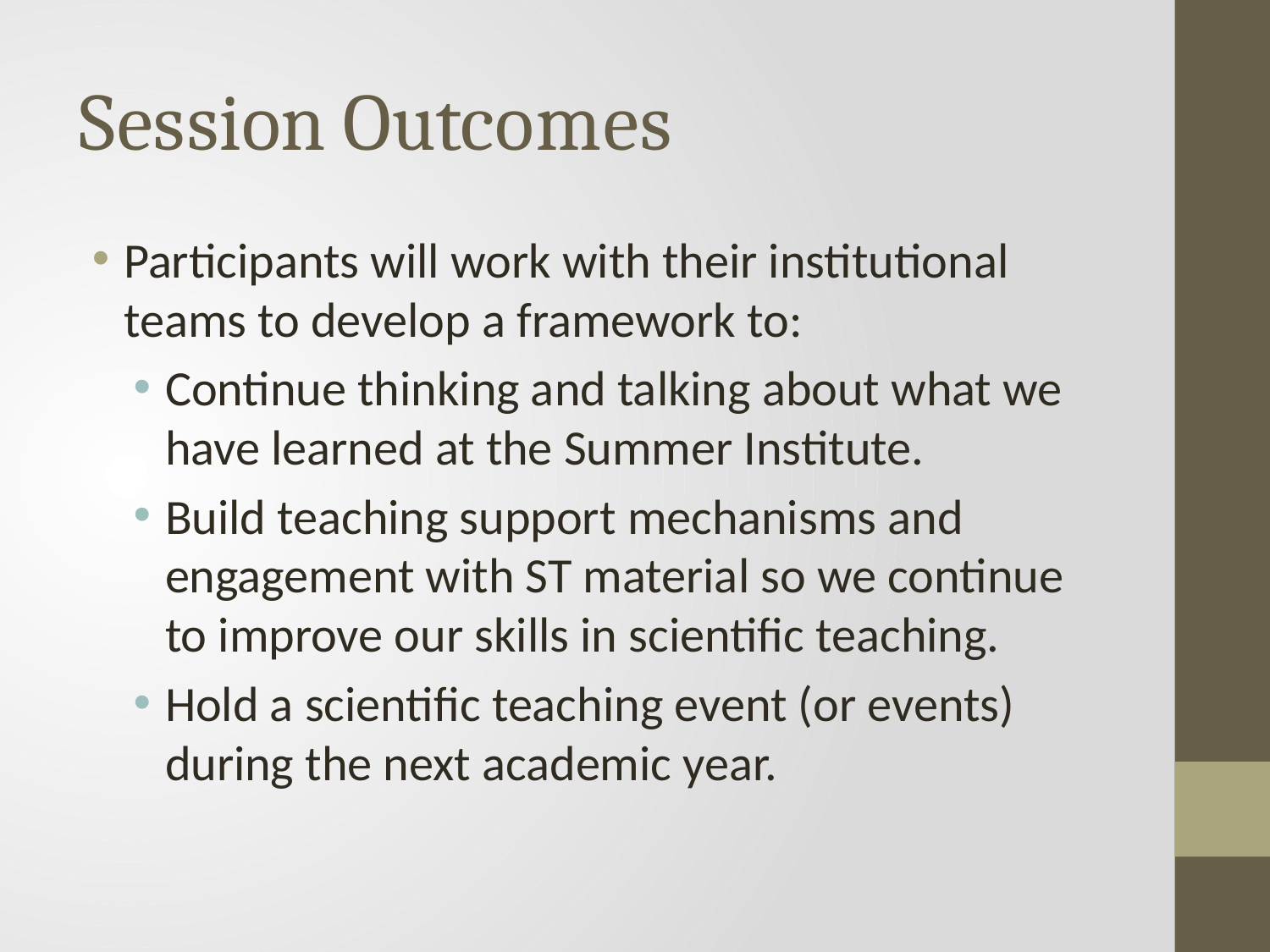

# Session Outcomes
Participants will work with their institutional teams to develop a framework to:
Continue thinking and talking about what we have learned at the Summer Institute.
Build teaching support mechanisms and engagement with ST material so we continue to improve our skills in scientific teaching.
Hold a scientific teaching event (or events) during the next academic year.